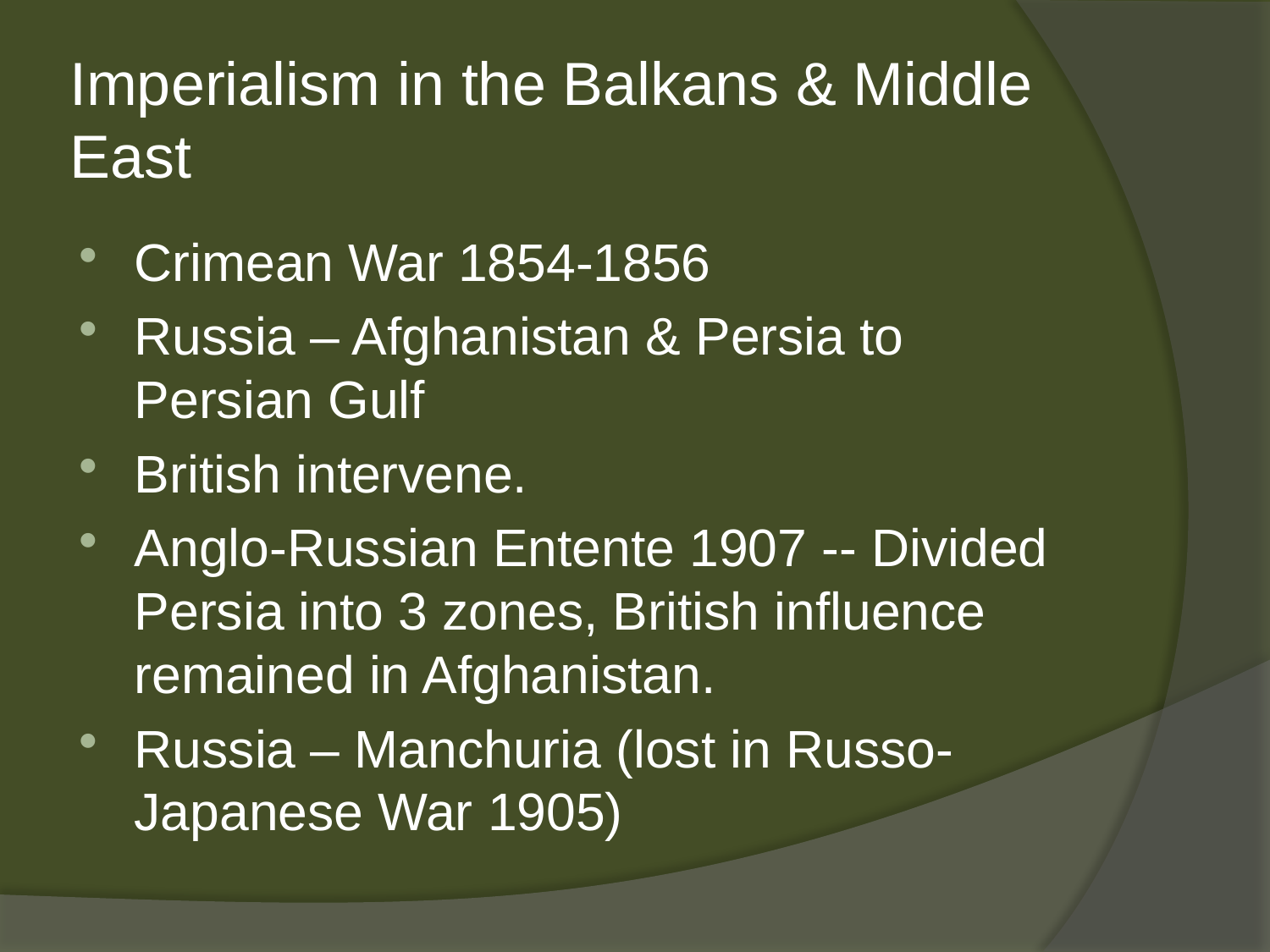

# Imperialism in the Balkans & Middle East
Crimean War 1854-1856
Russia – Afghanistan & Persia to Persian Gulf
British intervene.
Anglo-Russian Entente 1907 -- Divided Persia into 3 zones, British influence remained in Afghanistan.
Russia – Manchuria (lost in Russo-Japanese War 1905)